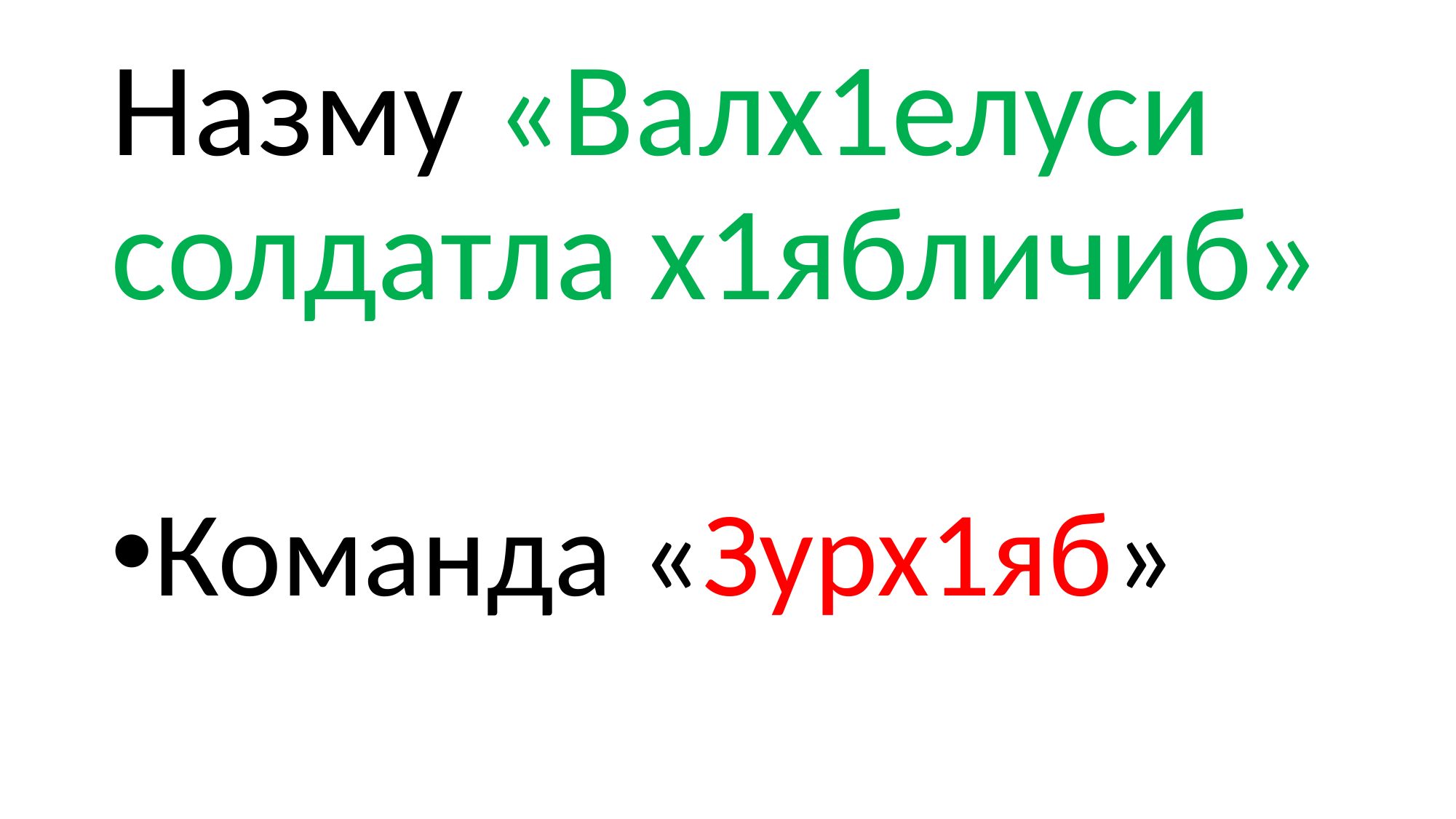

# Назму «Валх1елуси солдатла х1ябличиб»
Команда «Зурх1яб»